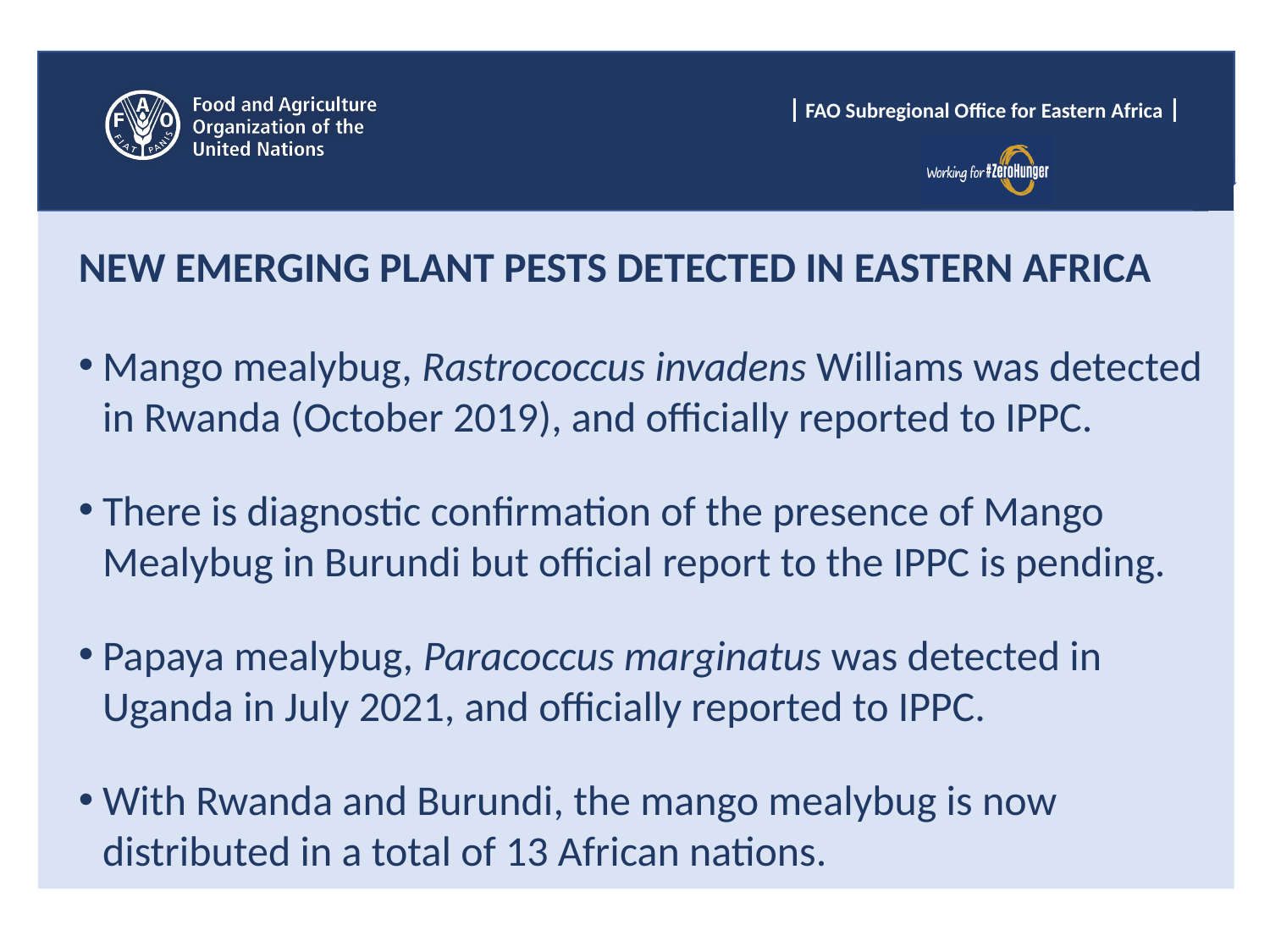

NEW EMERGING PLANT PESTS DETECTED IN EASTERN AFRICA

Mango mealybug, Rastrococcus invadens Williams was detected in Rwanda (October 2019), and officially reported to IPPC.

There is diagnostic confirmation of the presence of Mango Mealybug in Burundi but official report to the IPPC is pending.

Papaya mealybug, Paracoccus marginatus was detected in Uganda in July 2021, and officially reported to IPPC.

With Rwanda and Burundi, the mango mealybug is now distributed in a total of 13 African nations.